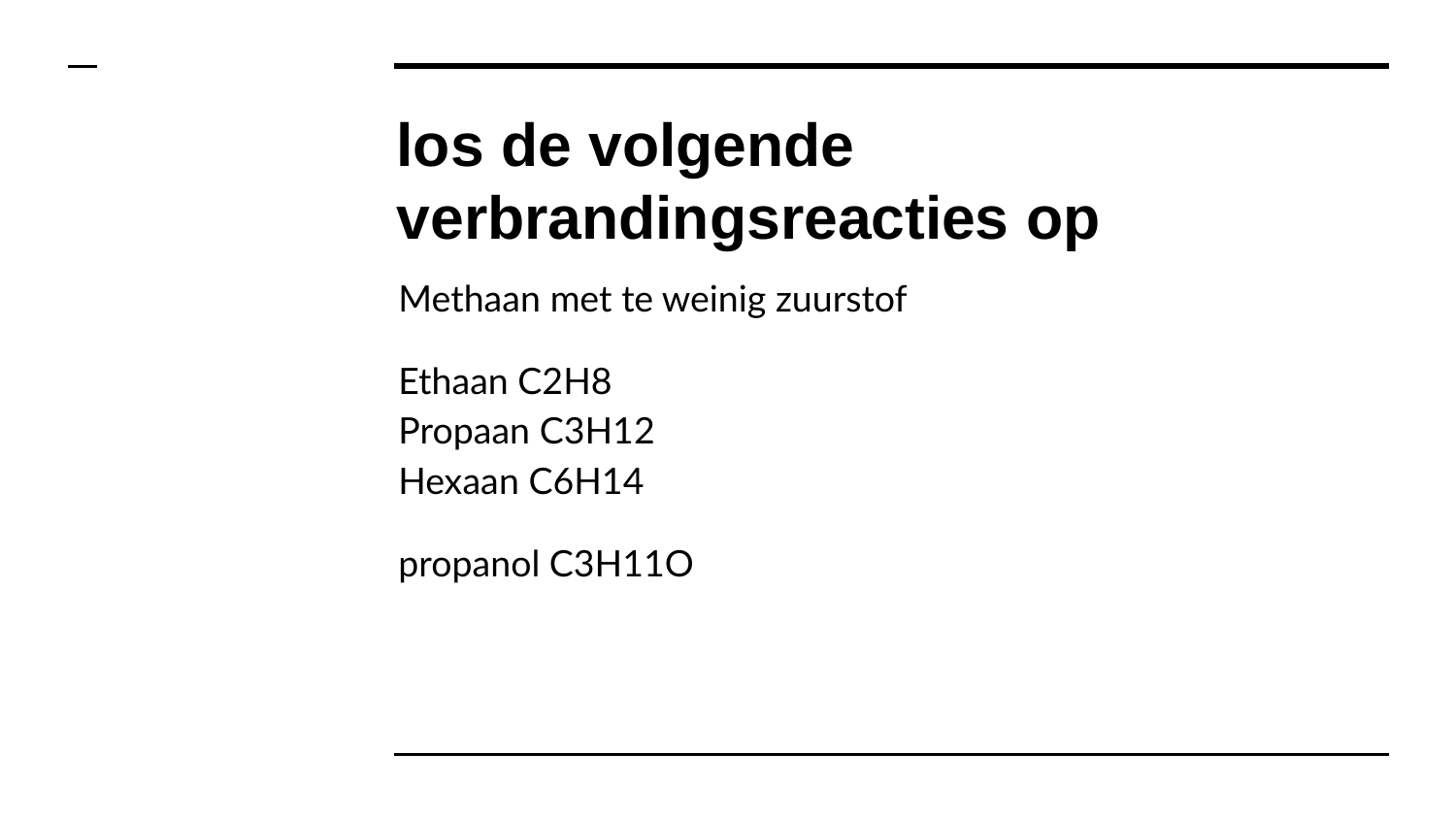

# los de volgende verbrandingsreacties op
Methaan met te weinig zuurstof
Ethaan C2H8
Propaan C3H12
Hexaan C6H14
propanol C3H11O